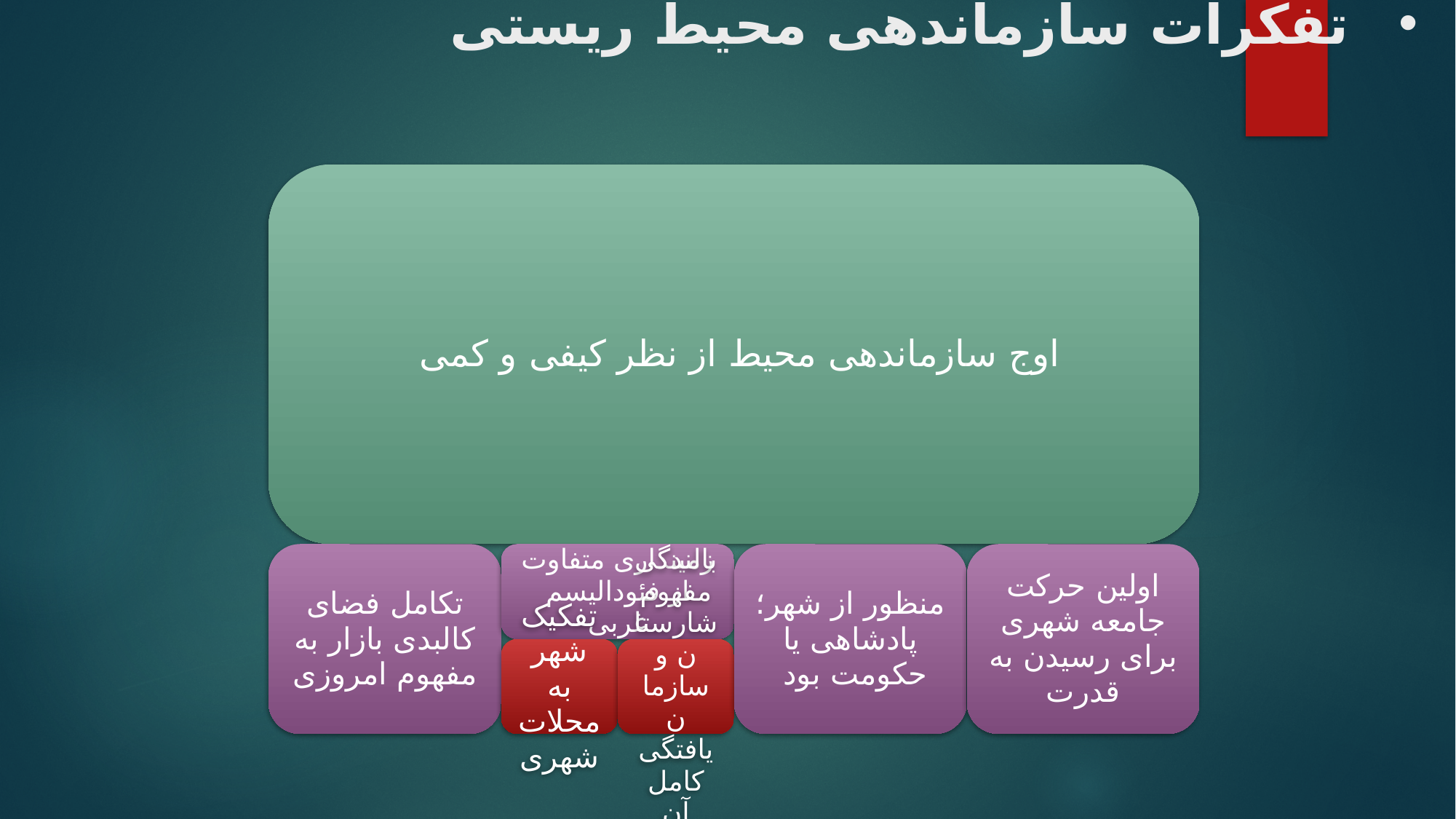

# تفکرات سازماندهی محیط ریستی
اوج سازماندهی محیط از نظر کیفی و کمی
تکامل فضای کالبدی بازار به مفهوم امروزی
اولین حرکت جامعه شهری برای رسیدن به قدرت
منظور از شهر؛پادشاهی یا حکومت بود